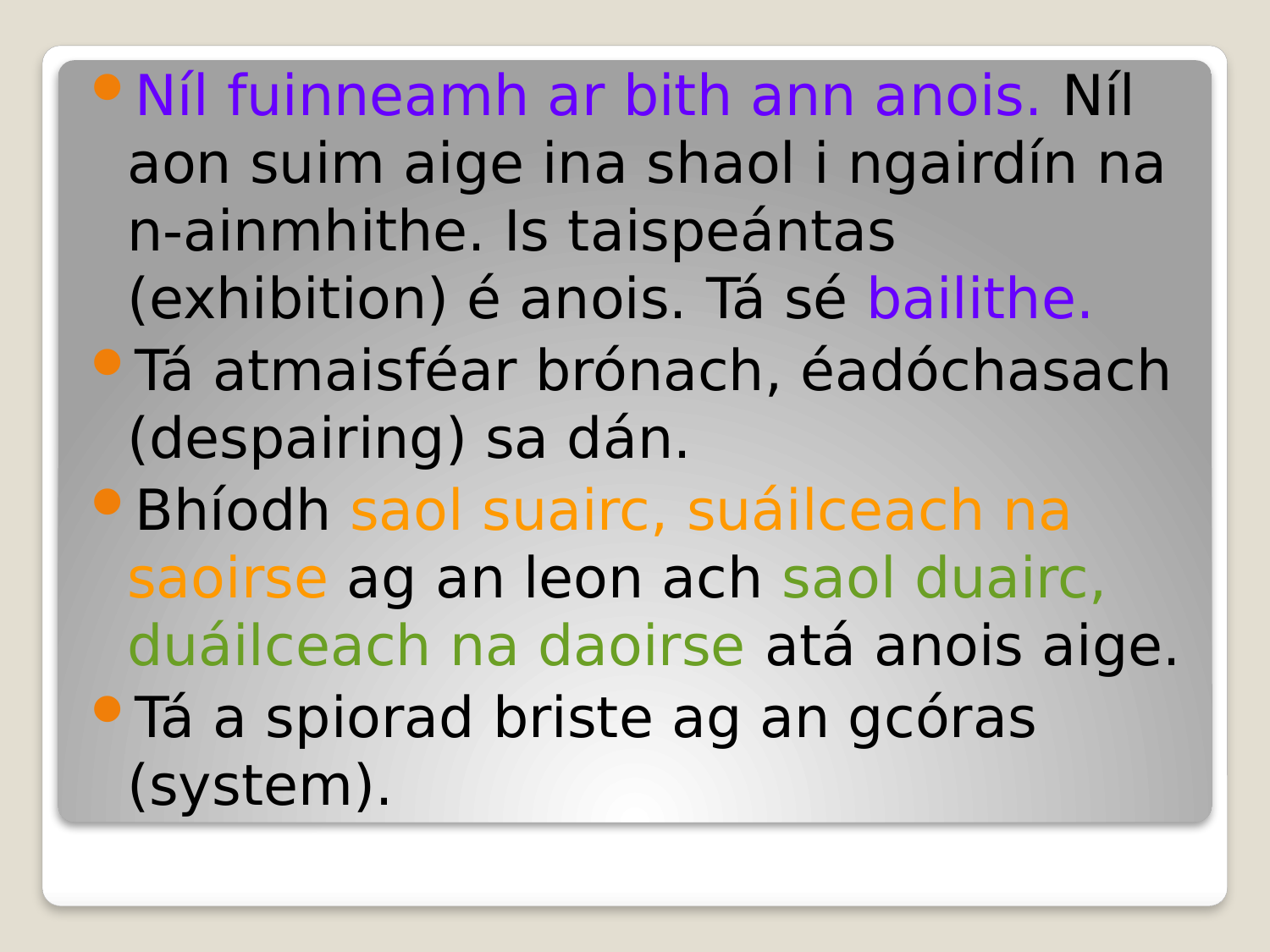

Níl fuinneamh ar bith ann anois. Níl aon suim aige ina shaol i ngairdín na n-ainmhithe. Is taispeántas (exhibition) é anois. Tá sé bailithe.
Tá atmaisféar brónach, éadóchasach (despairing) sa dán.
Bhíodh saol suairc, suáilceach na saoirse ag an leon ach saol duairc, duáilceach na daoirse atá anois aige.
Tá a spiorad briste ag an gcóras (system).